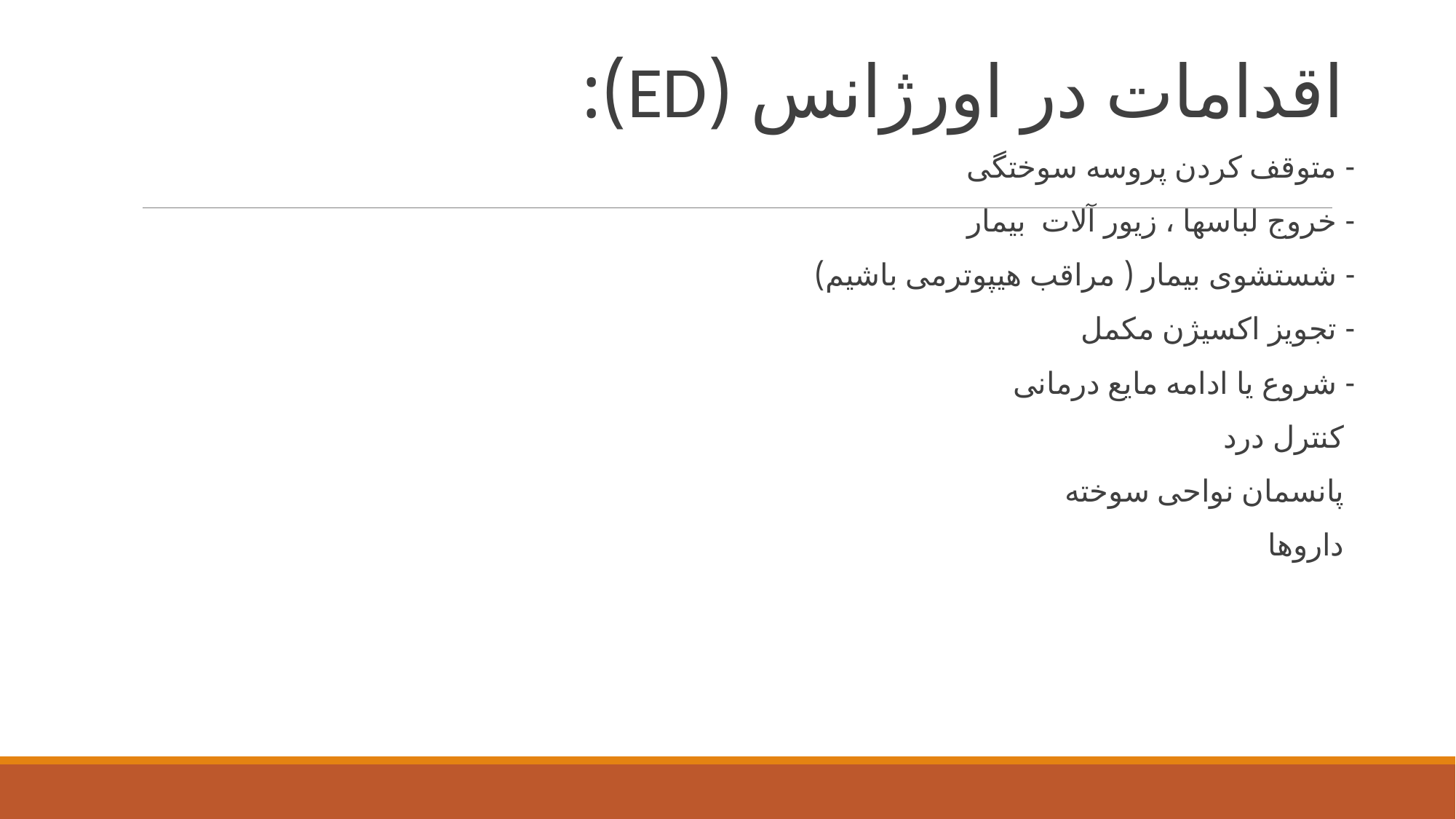

# اقدامات در اورژانس (ED):
- متوقف کردن پروسه سوختگی
- خروج لباسها ، زیور آلات  بیمار
- شستشوی بیمار ( مراقب هیپوترمی باشیم)
- تجویز اکسیژن مکمل
- شروع یا ادامه مایع درمانی
کنترل درد
پانسمان نواحی سوخته
داروها